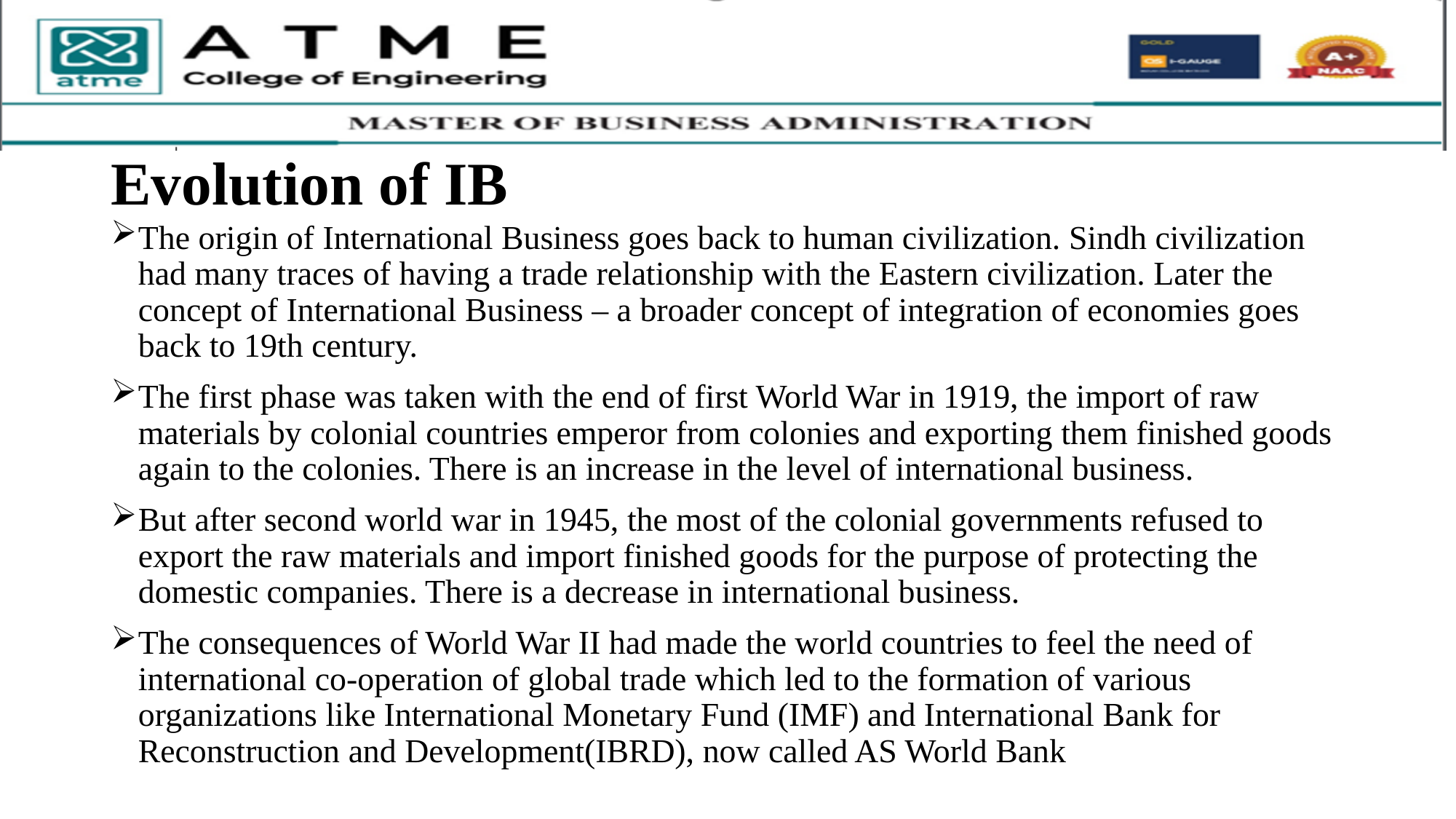

# Evolution of IB
The origin of International Business goes back to human civilization. Sindh civilization had many traces of having a trade relationship with the Eastern civilization. Later the concept of International Business – a broader concept of integration of economies goes back to 19th century.
The first phase was taken with the end of first World War in 1919, the import of raw materials by colonial countries emperor from colonies and exporting them finished goods again to the colonies. There is an increase in the level of international business.
But after second world war in 1945, the most of the colonial governments refused to export the raw materials and import finished goods for the purpose of protecting the domestic companies. There is a decrease in international business.
The consequences of World War II had made the world countries to feel the need of international co-operation of global trade which led to the formation of various organizations like International Monetary Fund (IMF) and International Bank for Reconstruction and Development(IBRD), now called AS World Bank